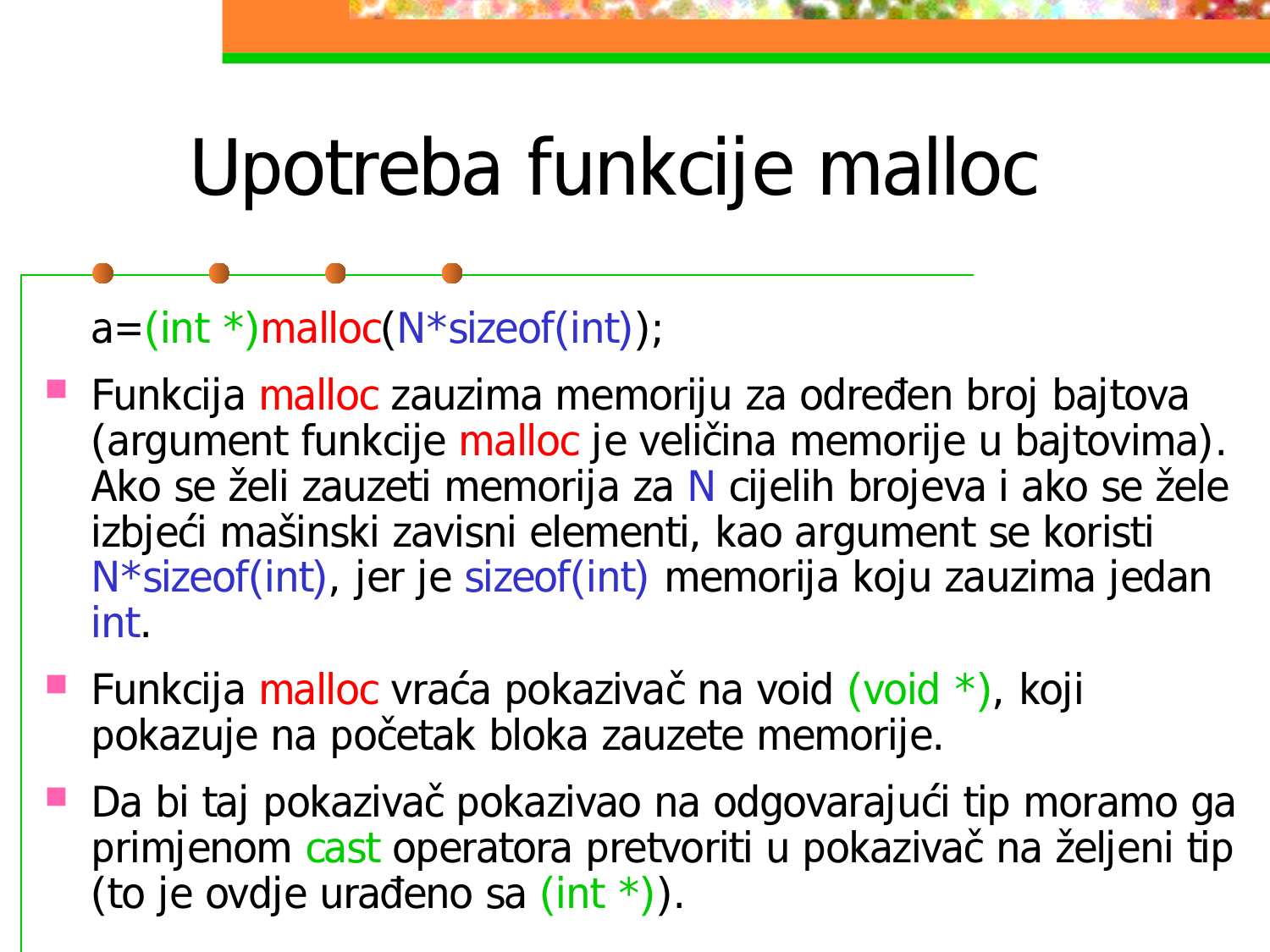

# Upotreba funkcije malloc
	a=(int *)malloc(N*sizeof(int));
Funkcija malloc zauzima memoriju za određen broj bajtova (argument funkcije malloc je veličina memorije u bajtovima). Ako se želi zauzeti memorija za N cijelih brojeva i ako se žele izbjeći mašinski zavisni elementi, kao argument se koristi N*sizeof(int), jer je sizeof(int) memorija koju zauzima jedan int.
Funkcija malloc vraća pokazivač na void (void *), koji pokazuje na početak bloka zauzete memorije.
Da bi taj pokazivač pokazivao na odgovarajući tip moramo ga primjenom cast operatora pretvoriti u pokazivač na željeni tip (to je ovdje urađeno sa (int *)).